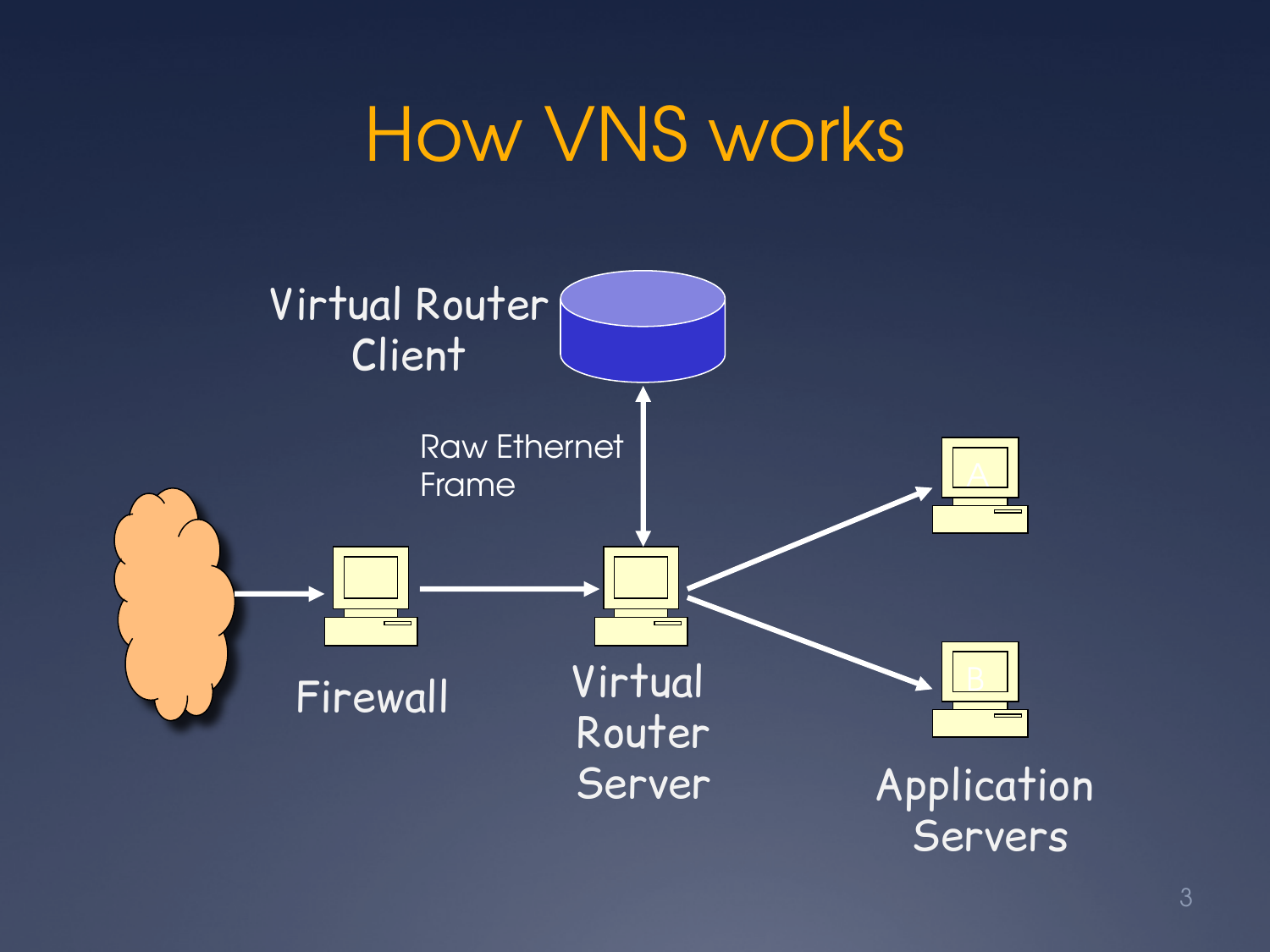

# How VNS works
Virtual Router
Client

Raw Ethernet
Frame
A

B
Virtual
Router
Server
Firewall
Application
Servers
3